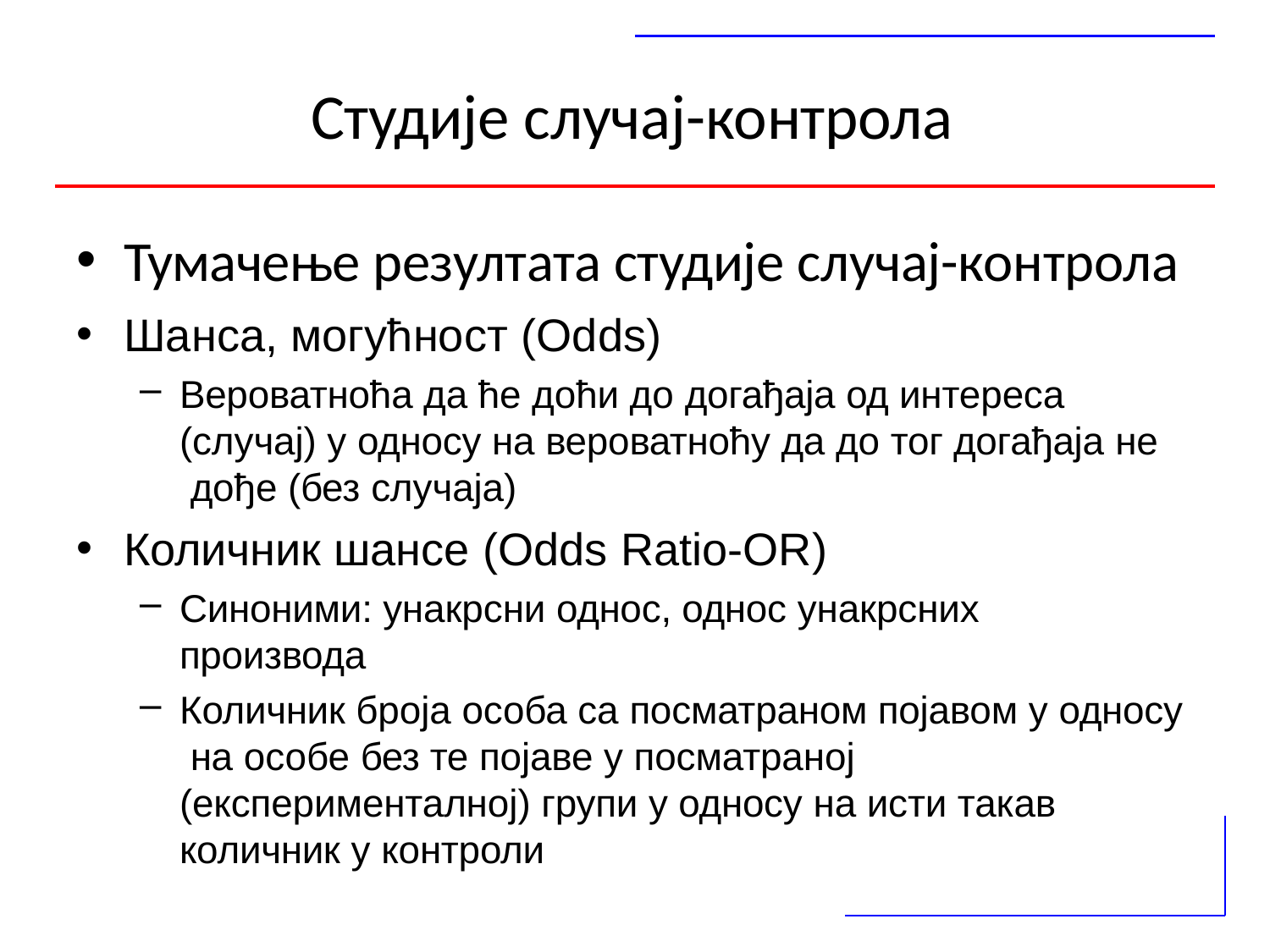

# Студије случај-контрола
Тумачење резултата студије случај-контрола
Шанса, могућност (Odds)
Вероватноћа да ће доћи до догађаја од интереса  (случај) у односу на вероватноћу да до тог догађаја не  дође (без случаја)
Количник шансе (Odds Ratio-OR)
Синоними: унакрсни однос, однос унакрсних производа
Количник броја особа са посматраном појавом у односу  на особе без те појаве у посматраној  (експерименталној) групи у односу на исти такав  количник у контроли